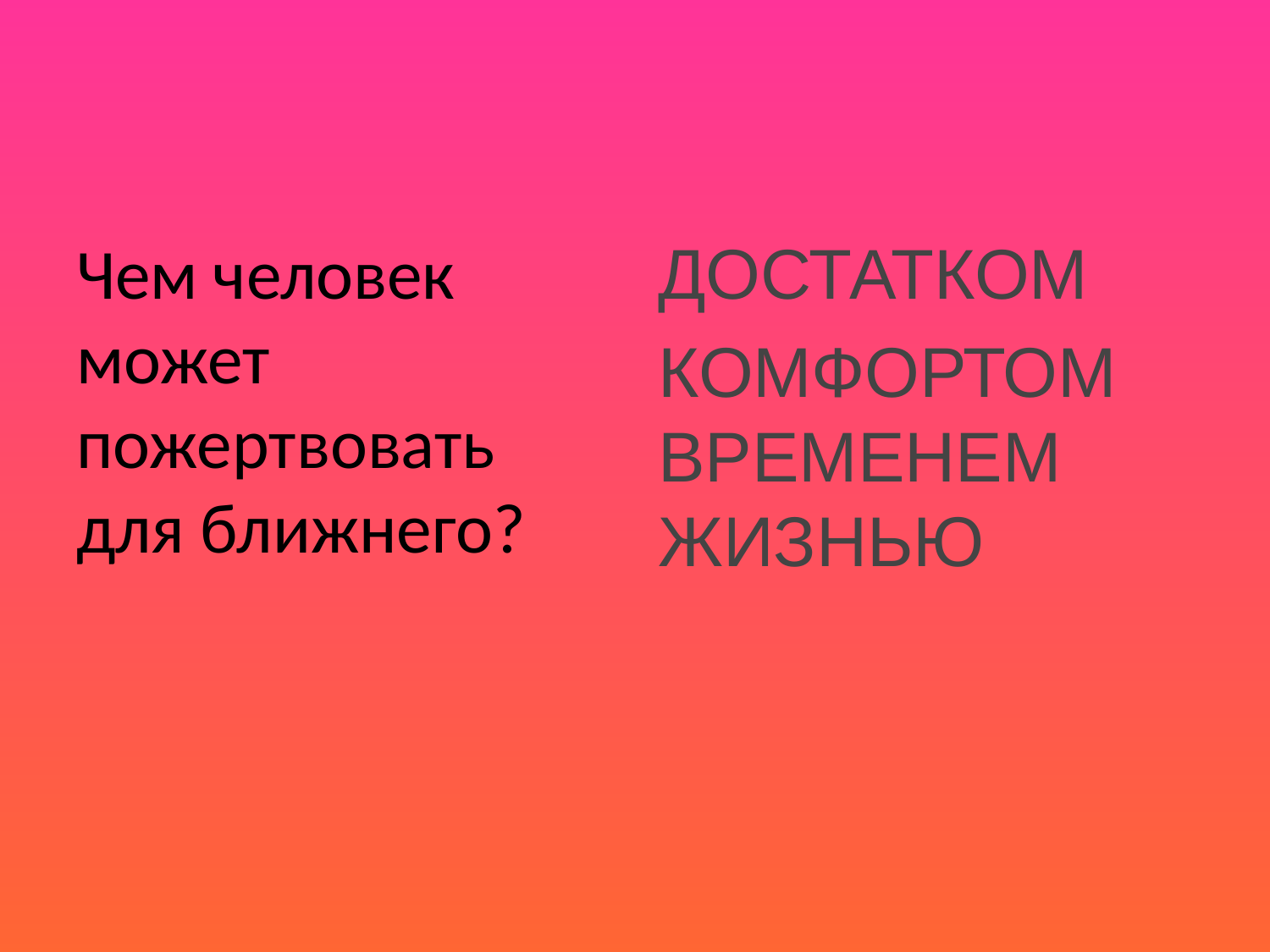

#
Чем человек может пожертвовать для ближнего?
ДОСТАТКОМ
КОМФОРТОМ ВРЕМЕНЕМ ЖИЗНЬЮ